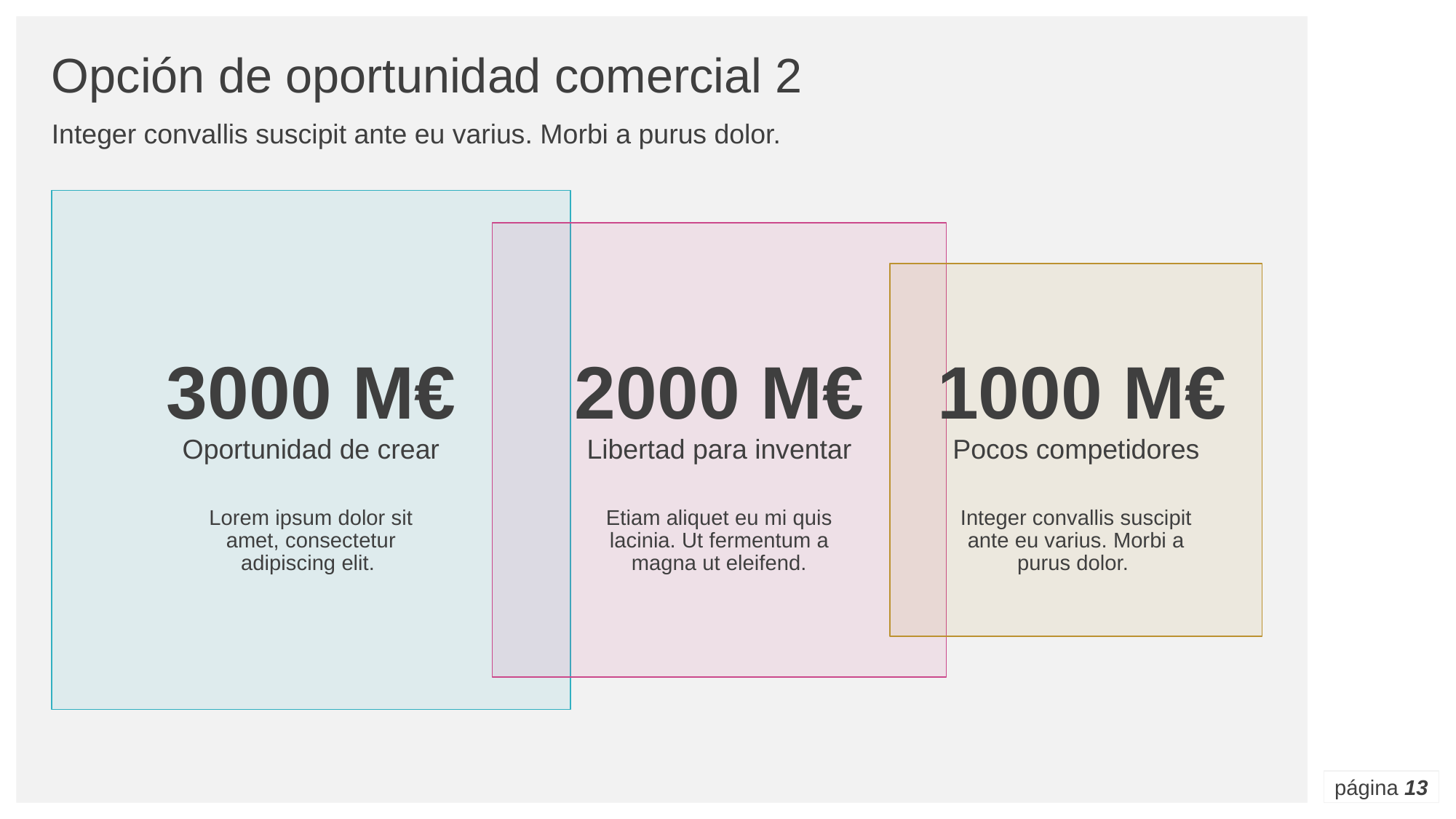

# Opción de oportunidad comercial 2
Integer convallis suscipit ante eu varius. Morbi a purus dolor.
Oportunidad de crear
Libertad para inventar
3000 M€
2000 M€
1000 M€
Pocos competidores
Lorem ipsum dolor sit amet, consectetur adipiscing elit.
Etiam aliquet eu mi quis lacinia. Ut fermentum a magna ut eleifend.

Integer convallis suscipit ante eu varius. Morbi a purus dolor.
página 13